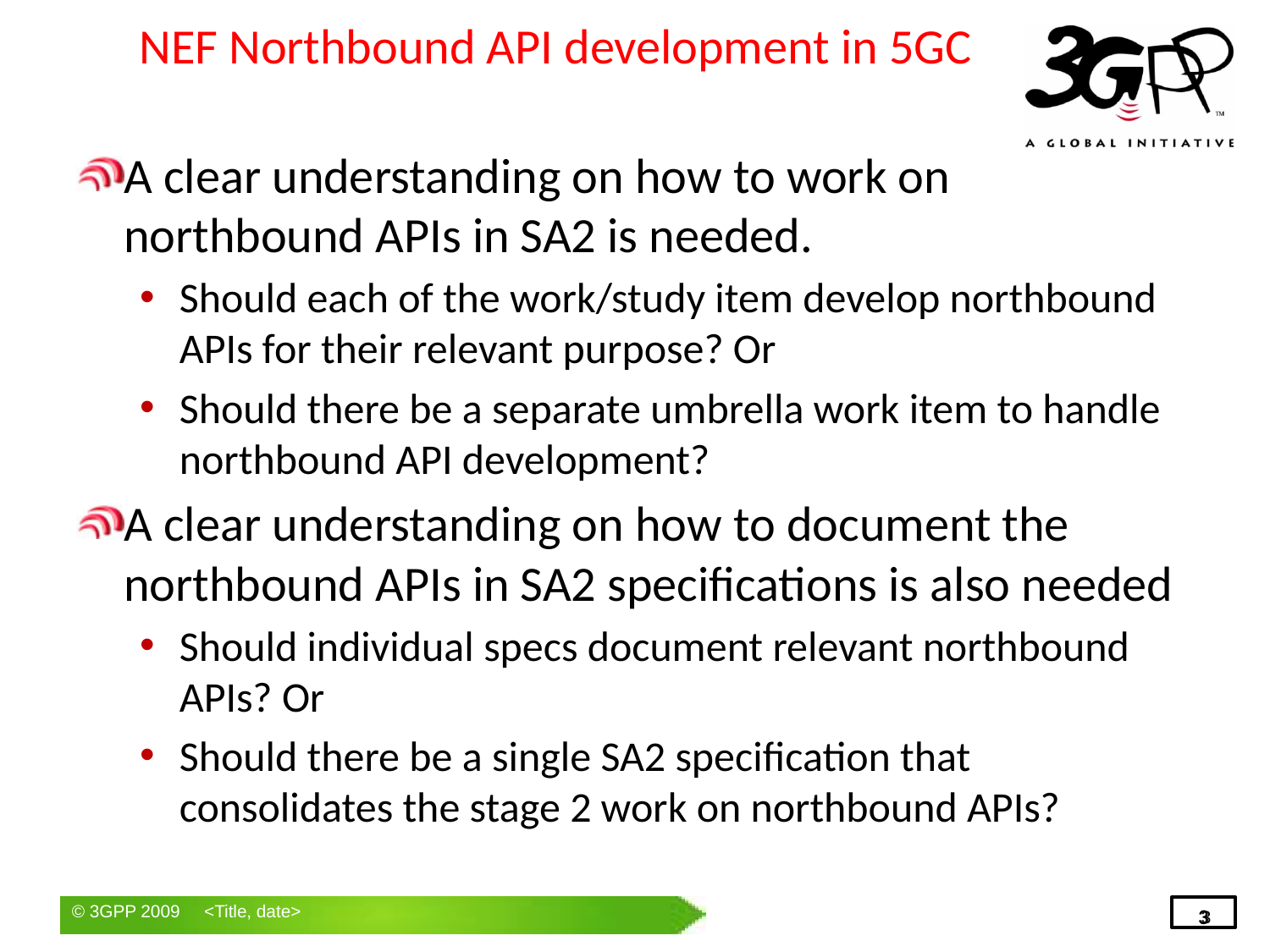

# NEF Northbound API development in 5GC
A clear understanding on how to work on northbound APIs in SA2 is needed.
Should each of the work/study item develop northbound APIs for their relevant purpose? Or
Should there be a separate umbrella work item to handle northbound API development?
A clear understanding on how to document the northbound APIs in SA2 specifications is also needed
Should individual specs document relevant northbound APIs? Or
Should there be a single SA2 specification that consolidates the stage 2 work on northbound APIs?

3